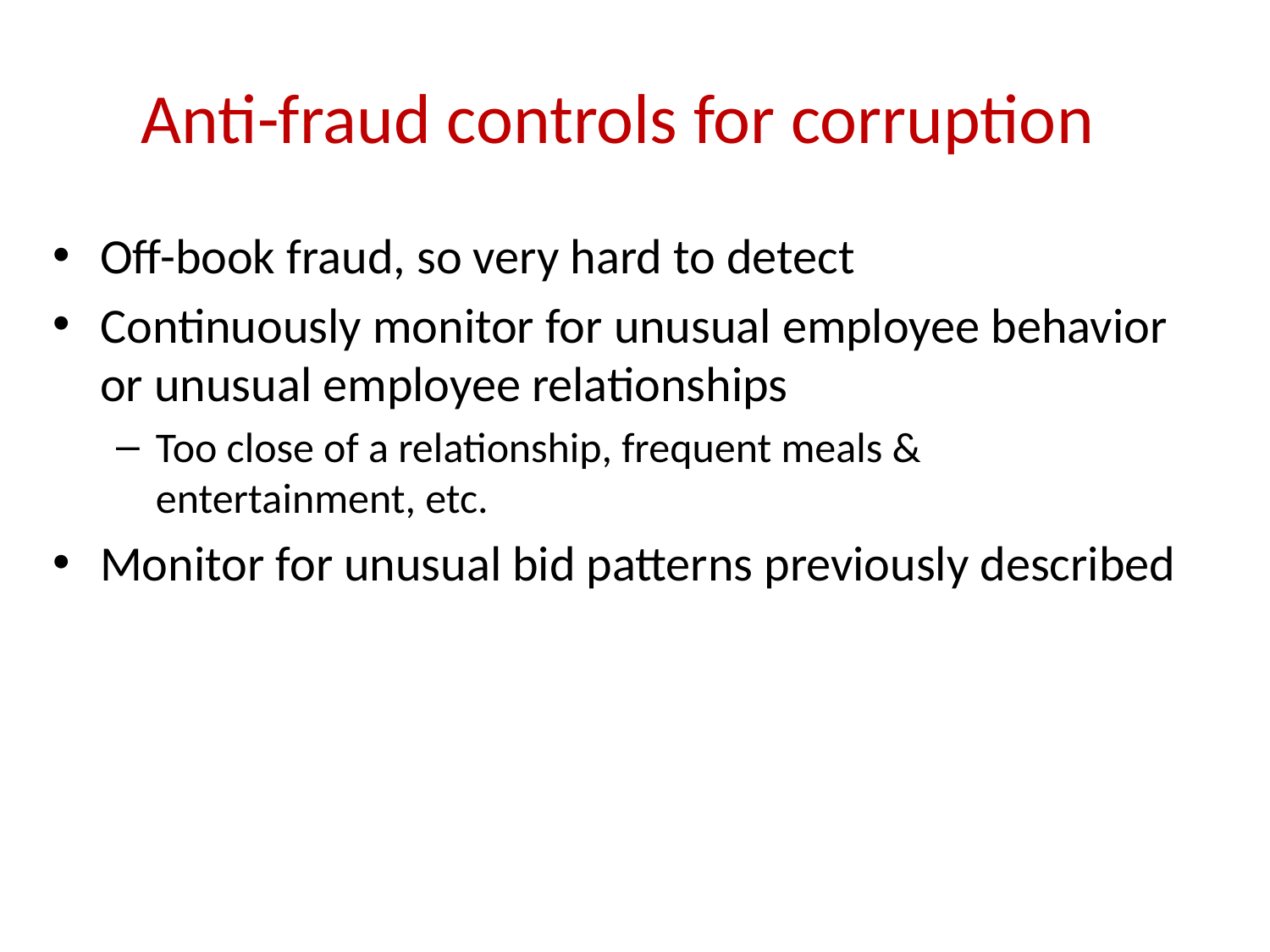

# Anti-fraud controls for corruption
Off-book fraud, so very hard to detect
Continuously monitor for unusual employee behavior or unusual employee relationships
Too close of a relationship, frequent meals & entertainment, etc.
Monitor for unusual bid patterns previously described